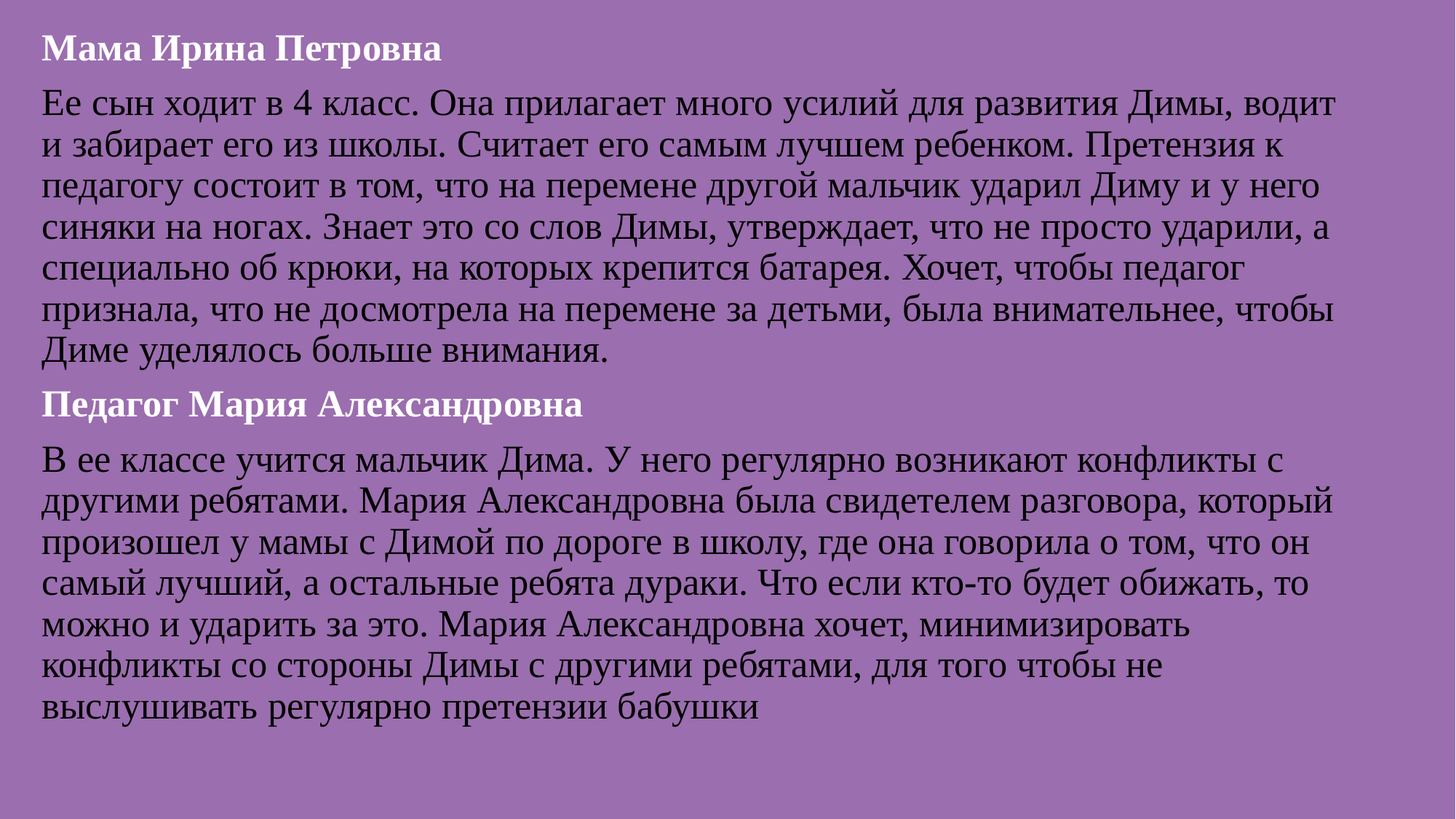

Мама Ирина Петровна
Ее сын ходит в 4 класс. Она прилагает много усилий для развития Димы, водит и забирает его из школы. Считает его самым лучшем ребенком. Претензия к педагогу состоит в том, что на перемене другой мальчик ударил Диму и у него синяки на ногах. Знает это со слов Димы, утверждает, что не просто ударили, а специально об крюки, на которых крепится батарея. Хочет, чтобы педагог признала, что не досмотрела на перемене за детьми, была внимательнее, чтобы Диме уделялось больше внимания.
Педагог Мария Александровна
В ее классе учится мальчик Дима. У него регулярно возникают конфликты с другими ребятами. Мария Александровна была свидетелем разговора, который произошел у мамы с Димой по дороге в школу, где она говорила о том, что он самый лучший, а остальные ребята дураки. Что если кто-то будет обижать, то можно и ударить за это. Мария Александровна хочет, минимизировать конфликты со стороны Димы с другими ребятами, для того чтобы не выслушивать регулярно претензии бабушки